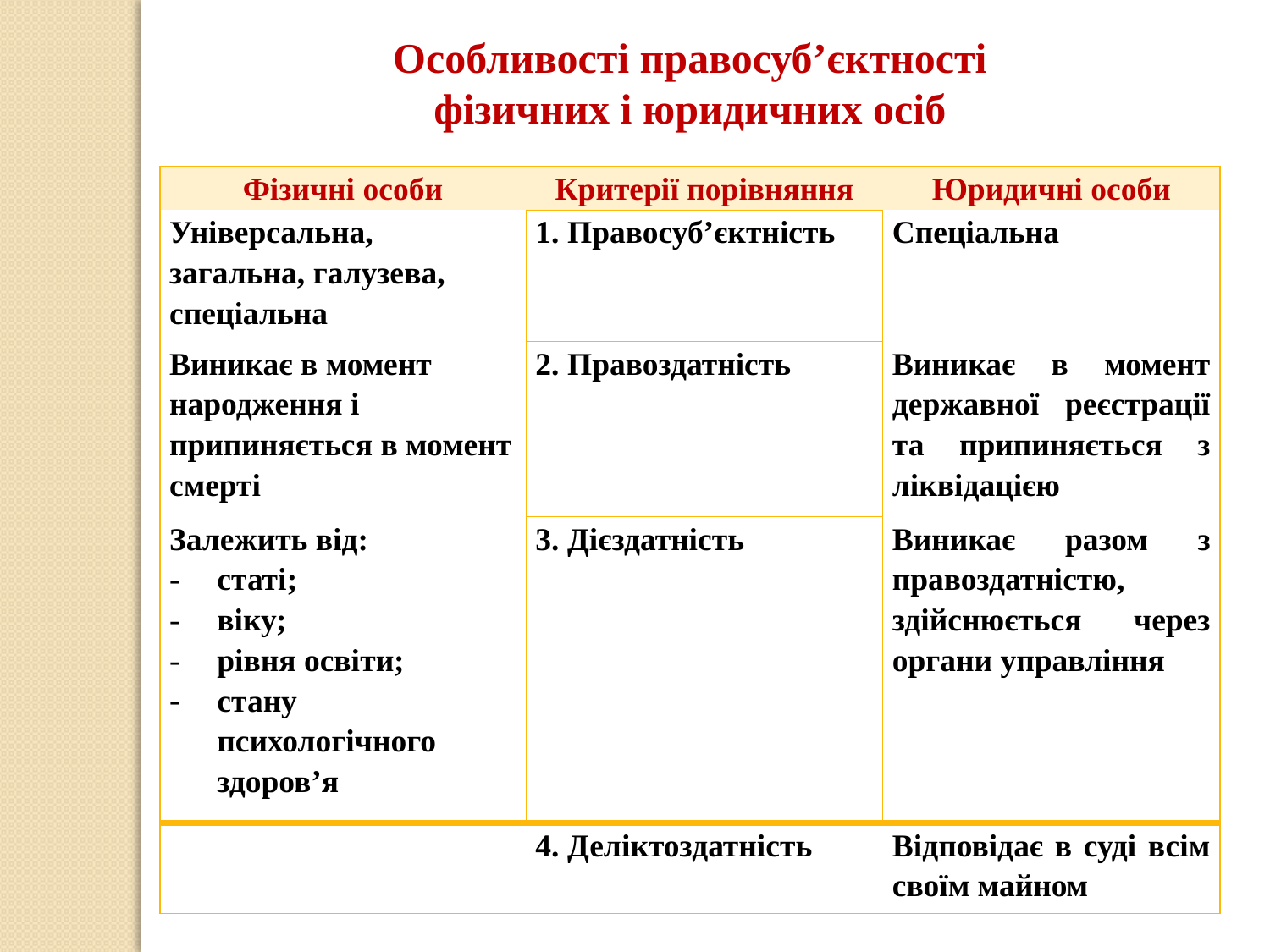

Особливості правосуб’єктності
 фізичних і юридичних осіб
| Фізичні особи | Критерії порівняння | Юридичні особи |
| --- | --- | --- |
| Універсальна, загальна, галузева, спеціальна | 1. Правосуб’єктність | Спеціальна |
| Виникає в момент народження і припиняється в момент смерті | 2. Правоздатність | Виникає в момент державної реєстрації та припиняється з ліквідацією |
| Залежить від: статі; віку; рівня освіти; стану психологічного здоров’я | 3. Дієздатність | Виникає разом з правоздатністю, здійснюється через органи управління |
|  | 4. Деліктоздатність | Відповідає в суді всім своїм майном |